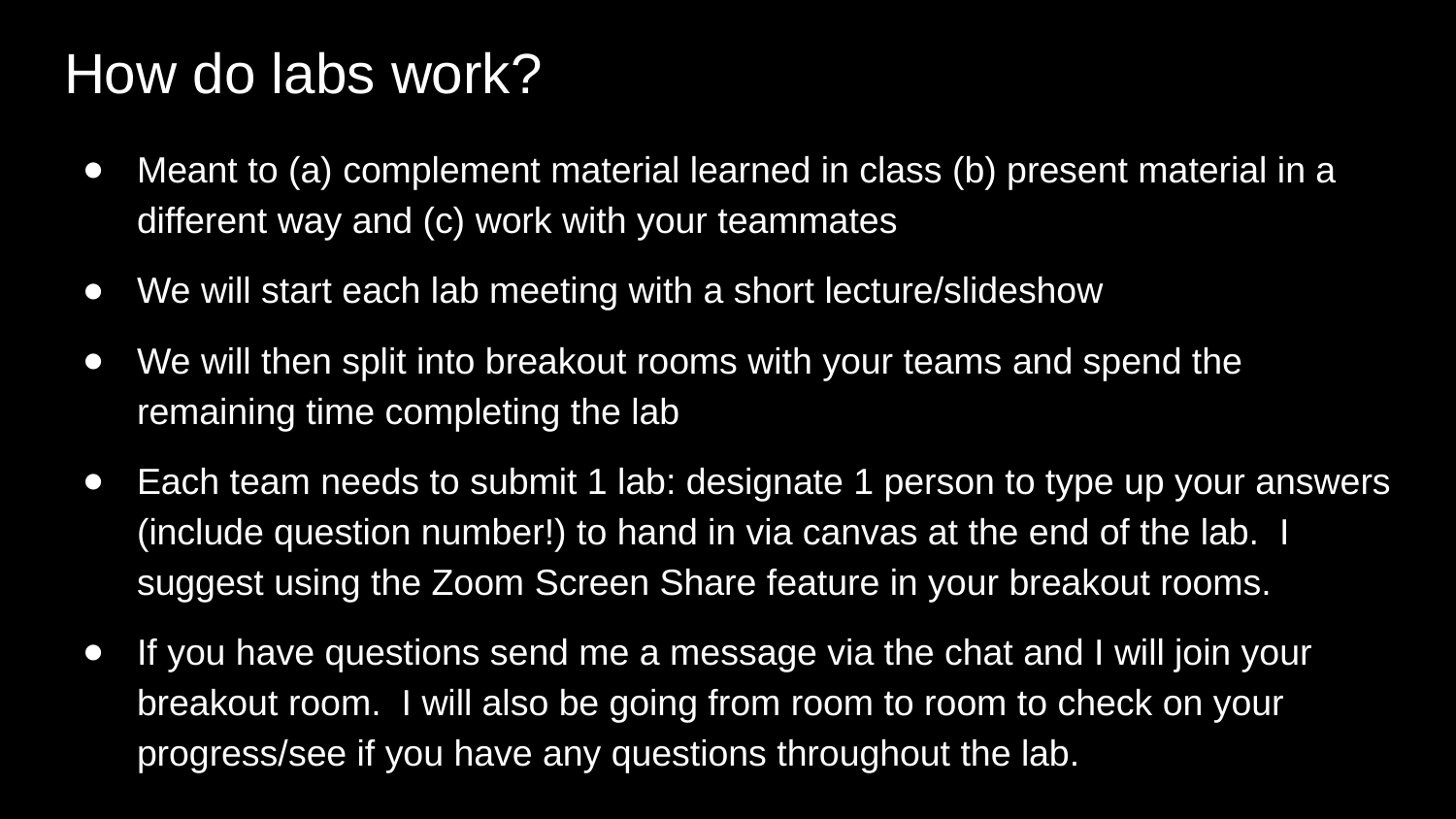

# How do labs work?
Meant to (a) complement material learned in class (b) present material in a different way and (c) work with your teammates
We will start each lab meeting with a short lecture/slideshow
We will then split into breakout rooms with your teams and spend the remaining time completing the lab
Each team needs to submit 1 lab: designate 1 person to type up your answers (include question number!) to hand in via canvas at the end of the lab.  I suggest using the Zoom Screen Share feature in your breakout rooms.
If you have questions send me a message via the chat and I will join your breakout room.  I will also be going from room to room to check on your progress/see if you have any questions throughout the lab.